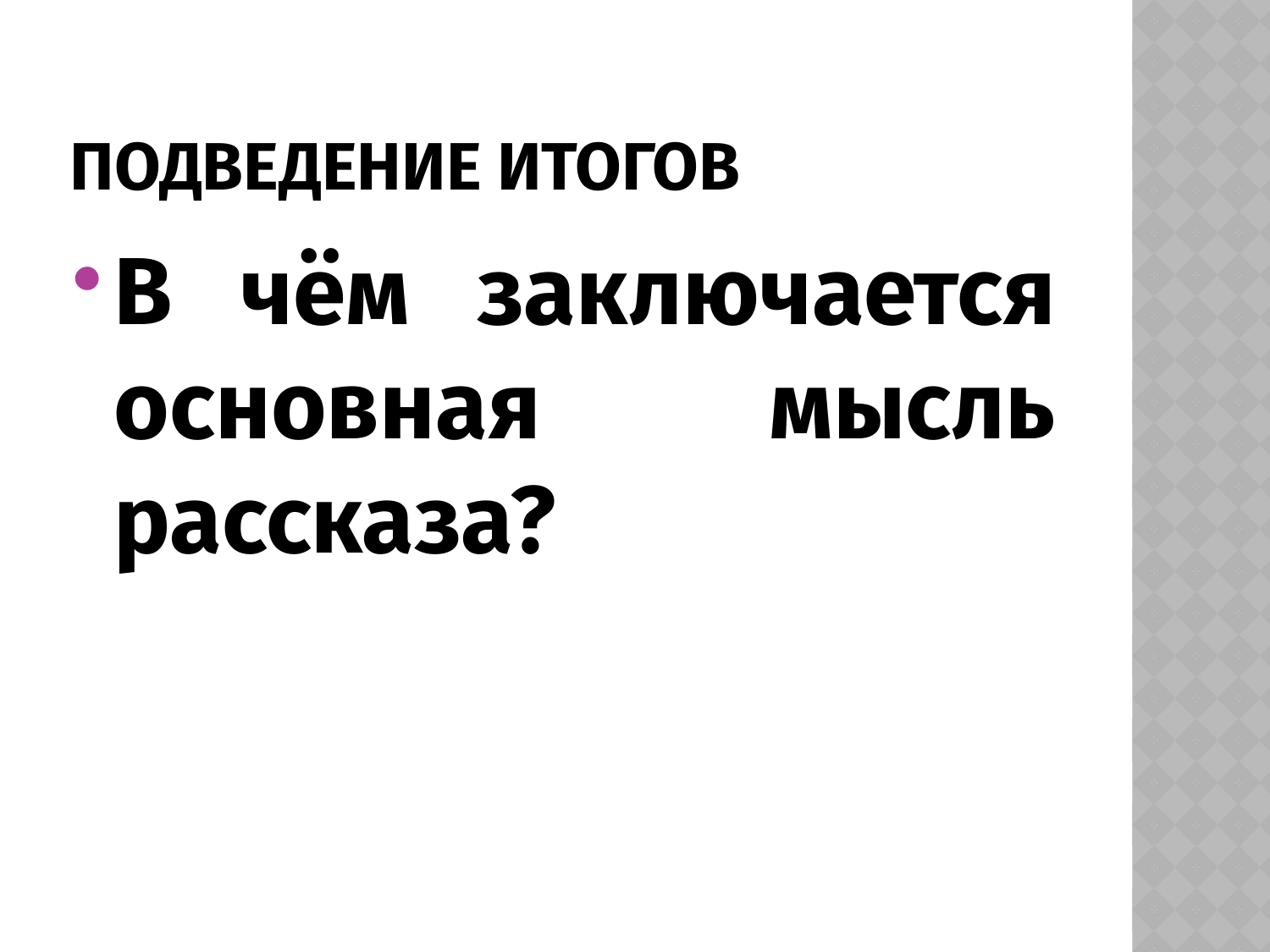

# Подведение итогов
В чём заключается основная мысль рассказа?